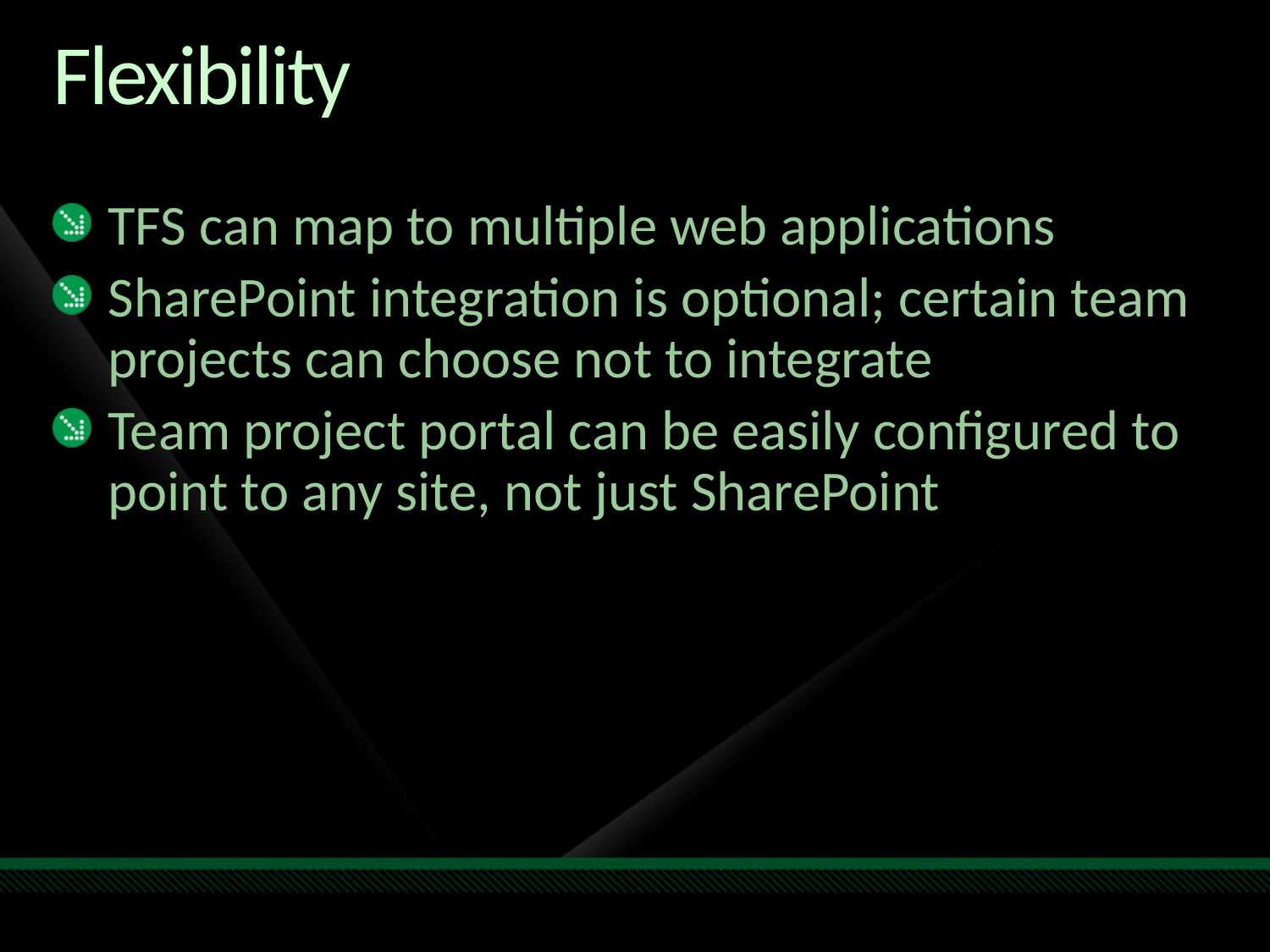

# Flexibility
TFS can map to multiple web applications
SharePoint integration is optional; certain team projects can choose not to integrate
Team project portal can be easily configured to point to any site, not just SharePoint